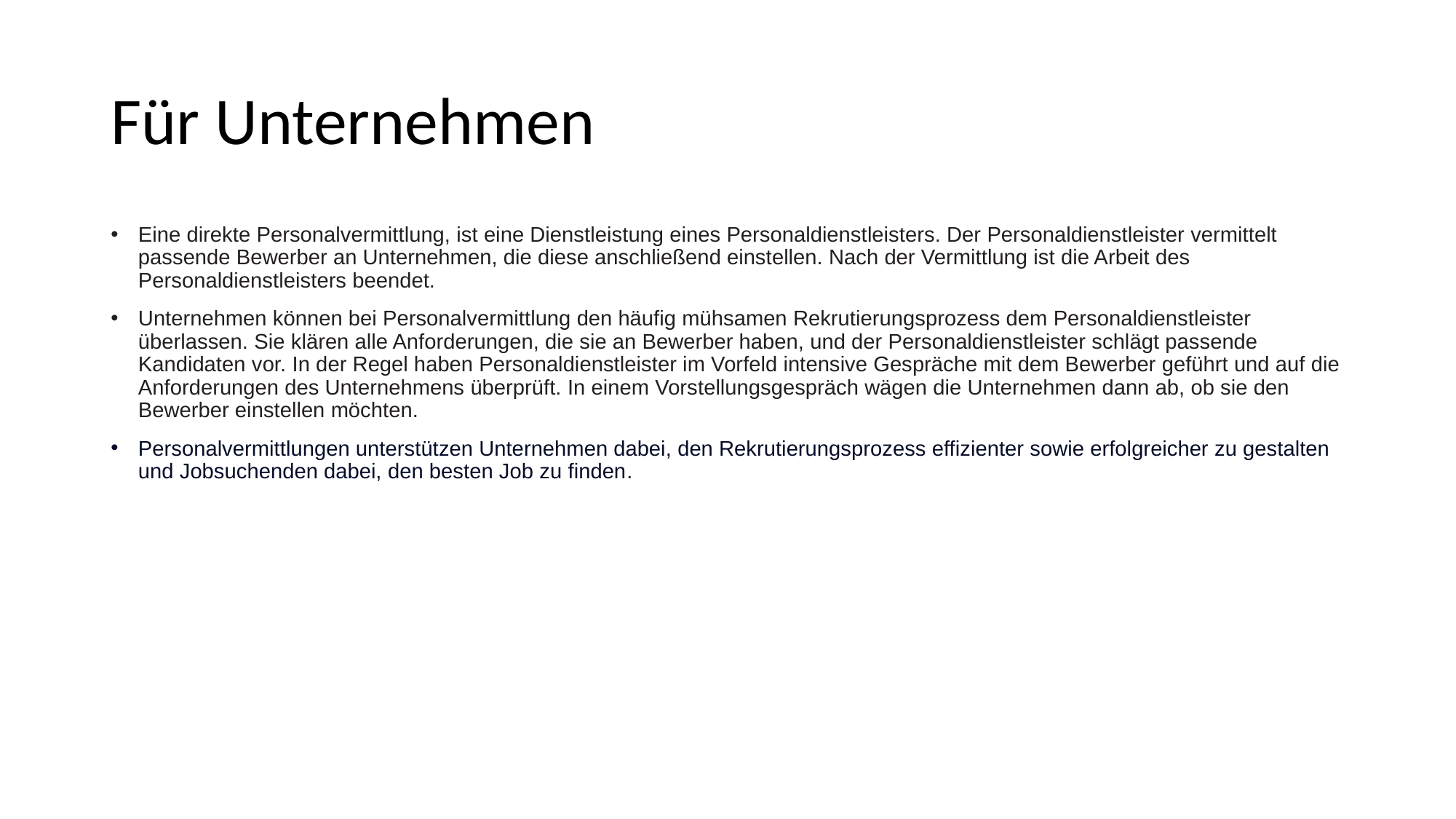

# Für Unternehmen
Eine direkte Personalvermittlung, ist eine Dienstleistung eines Personaldienstleisters. Der Personaldienstleister vermittelt passende Bewerber an Unternehmen, die diese anschließend einstellen. Nach der Vermittlung ist die Arbeit des Personaldienstleisters beendet.
Unternehmen können bei Personalvermittlung den häufig mühsamen Rekrutierungsprozess dem Personaldienstleister überlassen. Sie klären alle Anforderungen, die sie an Bewerber haben, und der Personaldienstleister schlägt passende Kandidaten vor. In der Regel haben Personaldienstleister im Vorfeld intensive Gespräche mit dem Bewerber geführt und auf die Anforderungen des Unternehmens überprüft. In einem Vorstellungsgespräch wägen die Unternehmen dann ab, ob sie den Bewerber einstellen möchten.
Personalvermittlungen unterstützen Unternehmen dabei, den Rekrutierungsprozess effizienter sowie erfolgreicher zu gestalten und Jobsuchenden dabei, den besten Job zu finden.